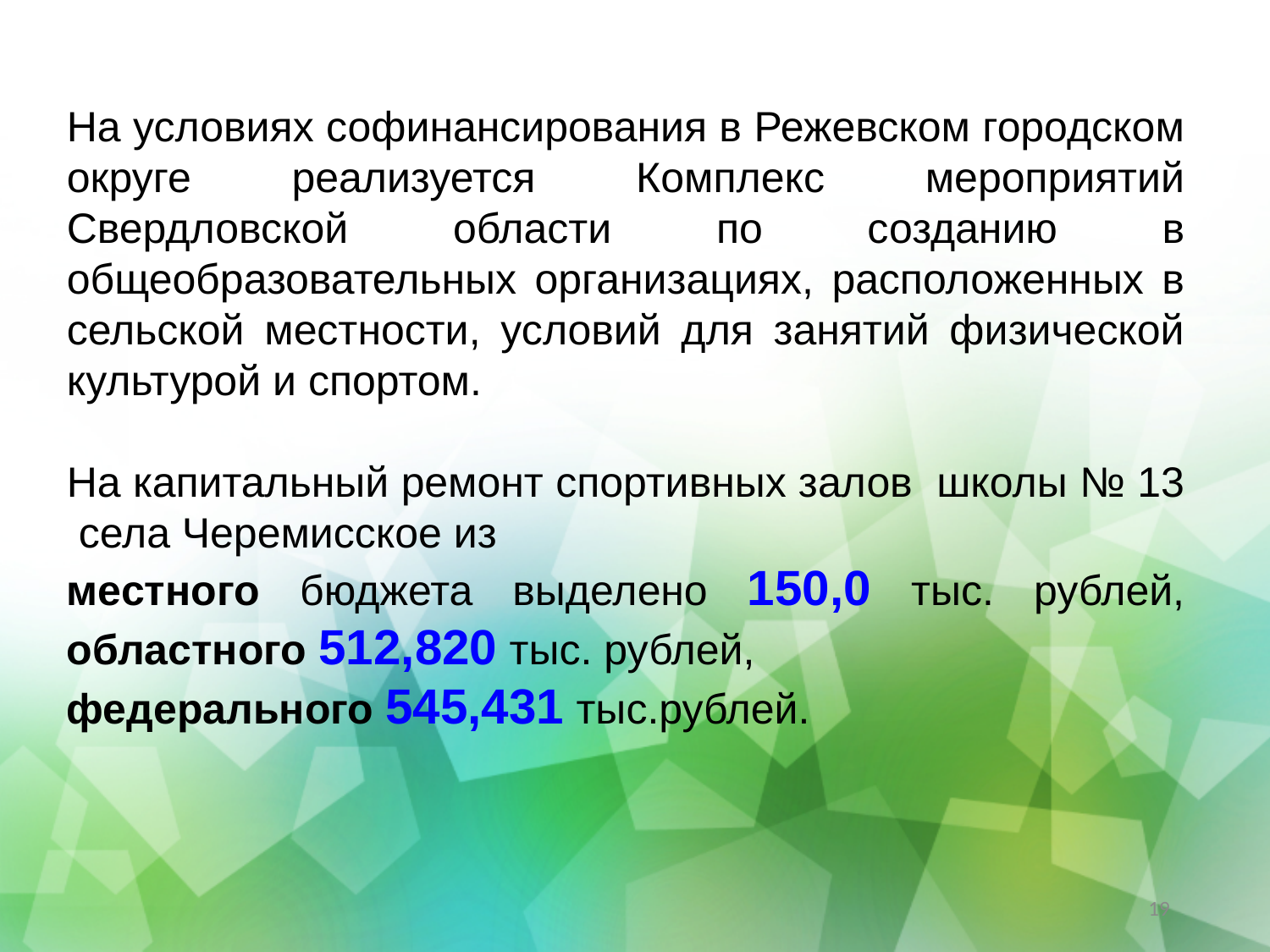

На условиях софинансирования в Режевском городском округе реализуется Комплекс мероприятий Свердловской области по созданию в общеобразовательных организациях, расположенных в сельской местности, условий для занятий физической культурой и спортом.

На капитальный ремонт спортивных залов  школы № 13  села Черемисское из
местного бюджета выделено 150,0 тыс. рублей, областного 512,820 тыс. рублей,
федерального 545,431 тыс.рублей.
19